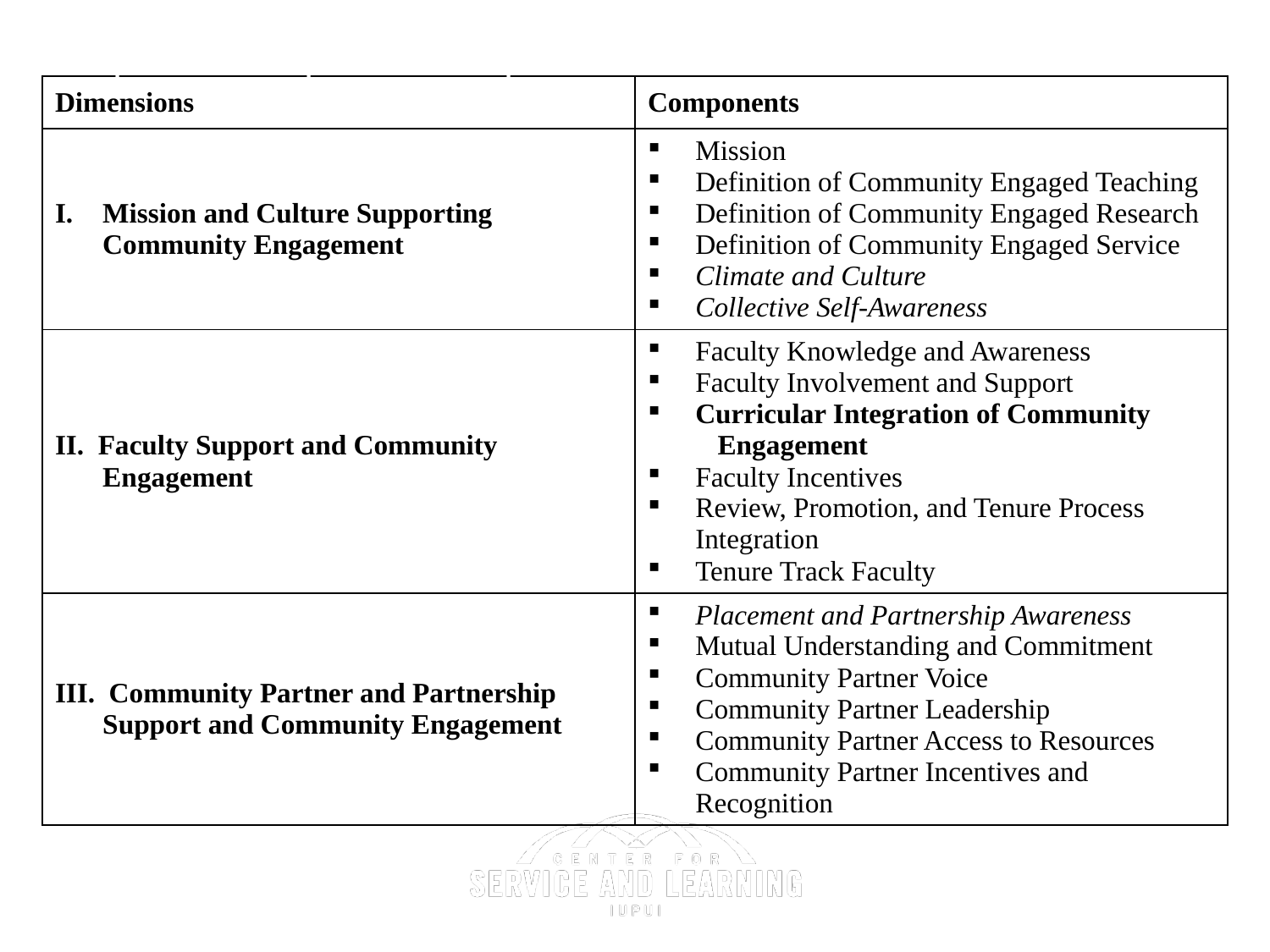

Department Specific Components
| Dimensions | Components |
| --- | --- |
| Mission and Culture Supporting Community Engagement | Mission Definition of Community Engaged Teaching Definition of Community Engaged Research Definition of Community Engaged Service Climate and Culture Collective Self-Awareness |
| II. Faculty Support and Community Engagement | Faculty Knowledge and Awareness Faculty Involvement and Support Curricular Integration of Community Engagement Faculty Incentives Review, Promotion, and Tenure Process Integration Tenure Track Faculty |
| III. Community Partner and Partnership Support and Community Engagement | Placement and Partnership Awareness Mutual Understanding and Commitment Community Partner Voice Community Partner Leadership Community Partner Access to Resources Community Partner Incentives and Recognition |